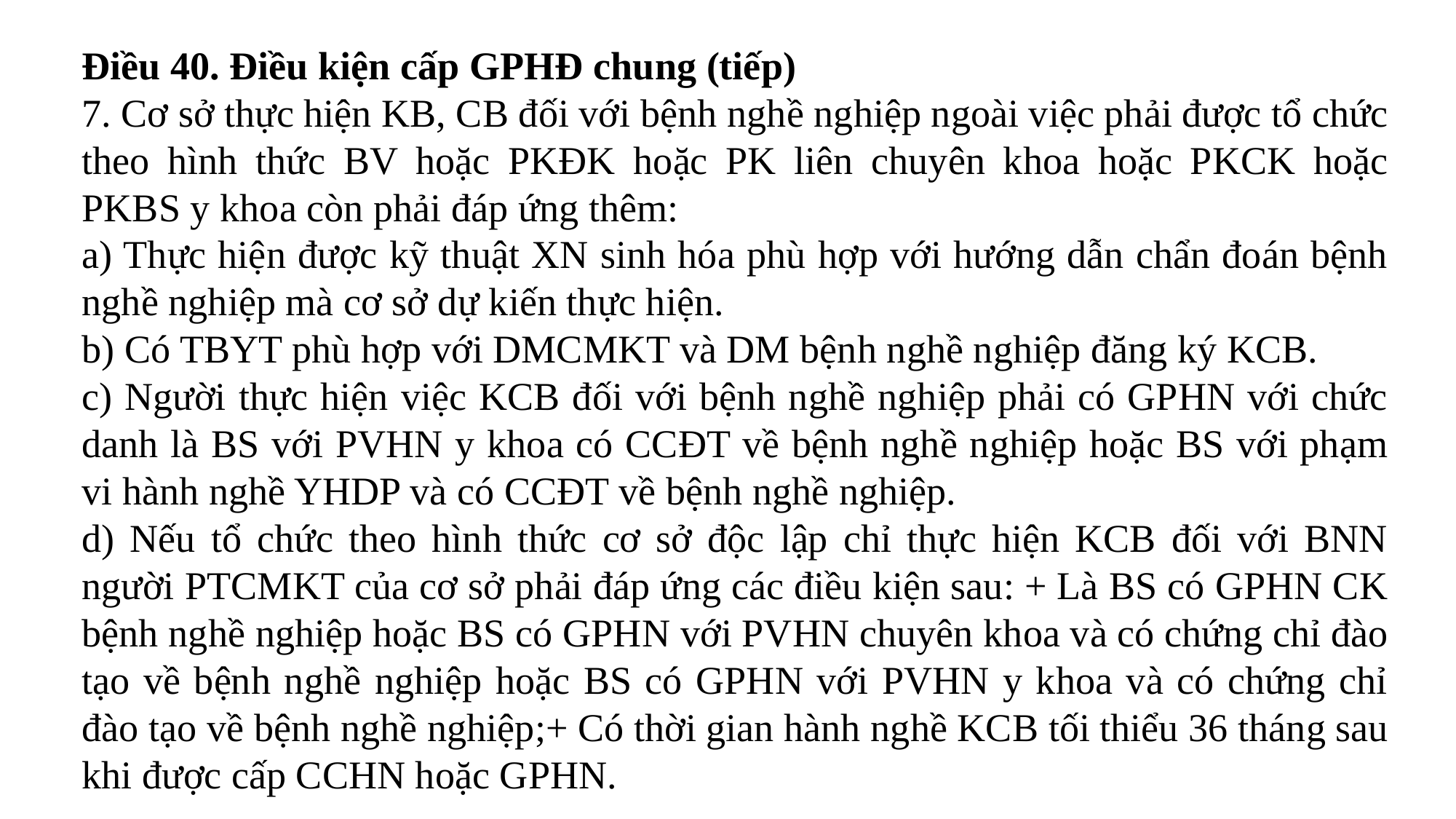

Điều 40. Điều kiện cấp GPHĐ chung (tiếp)
7. Cơ sở thực hiện KB, CB đối với bệnh nghề nghiệp ngoài việc phải được tổ chức theo hình thức BV hoặc PKĐK hoặc PK liên chuyên khoa hoặc PKCK hoặc PKBS y khoa còn phải đáp ứng thêm:
a) Thực hiện được kỹ thuật XN sinh hóa phù hợp với hướng dẫn chẩn đoán bệnh nghề nghiệp mà cơ sở dự kiến thực hiện.
b) Có TBYT phù hợp với DMCMKT và DM bệnh nghề nghiệp đăng ký KCB.
c) Người thực hiện việc KCB đối với bệnh nghề nghiệp phải có GPHN với chức danh là BS với PVHN y khoa có CCĐT về bệnh nghề nghiệp hoặc BS với phạm vi hành nghề YHDP và có CCĐT về bệnh nghề nghiệp.
d) Nếu tổ chức theo hình thức cơ sở độc lập chỉ thực hiện KCB đối với BNN người PTCMKT của cơ sở phải đáp ứng các điều kiện sau: + Là BS có GPHN CK bệnh nghề nghiệp hoặc BS có GPHN với PVHN chuyên khoa và có chứng chỉ đào tạo về bệnh nghề nghiệp hoặc BS có GPHN với PVHN y khoa và có chứng chỉ đào tạo về bệnh nghề nghiệp;+ Có thời gian hành nghề KCB tối thiểu 36 tháng sau khi được cấp CCHN hoặc GPHN.